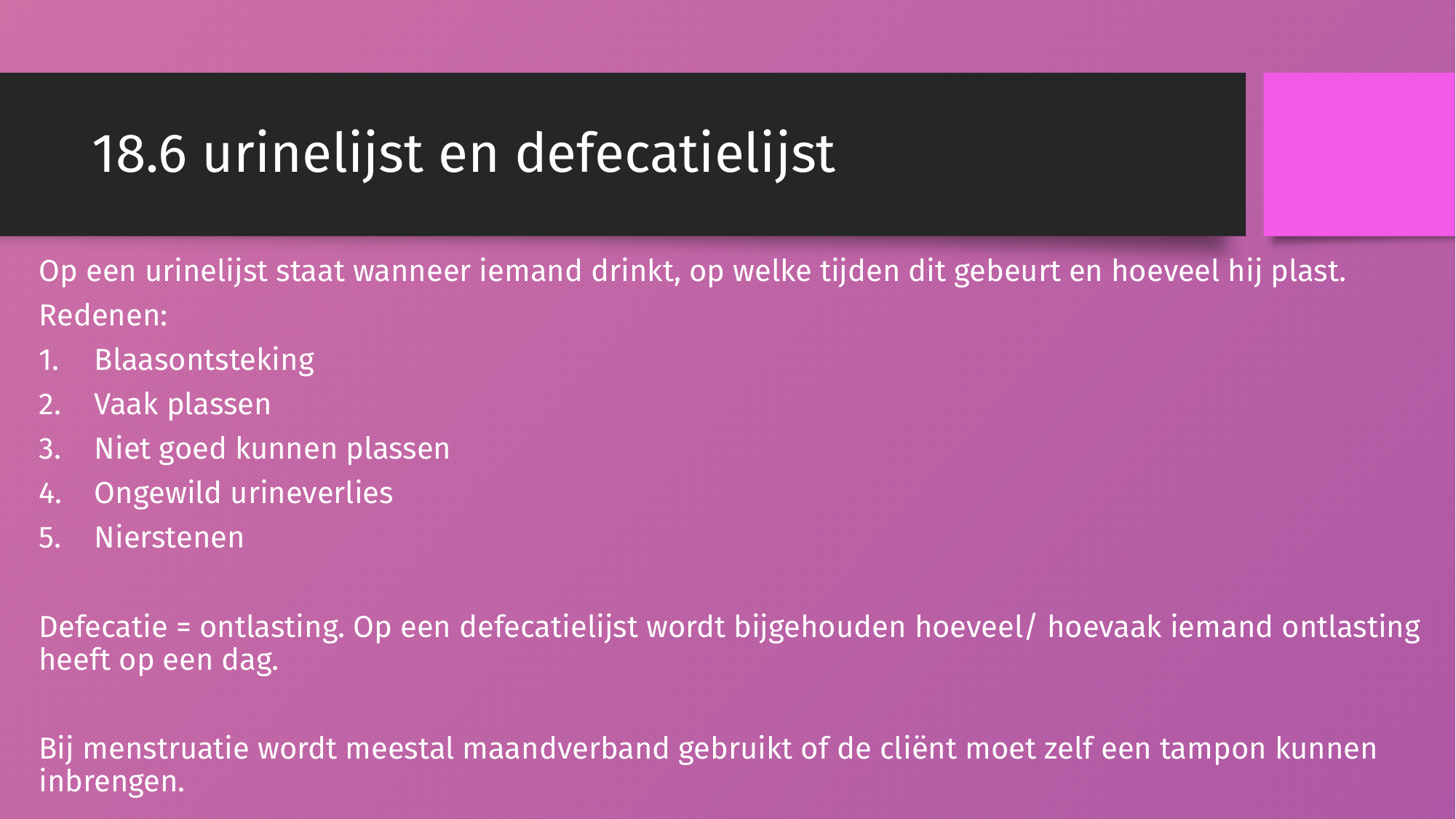

# 18.6 urinelijst en defecatielijst
Op een urinelijst staat wanneer iemand drinkt, op welke tijden dit gebeurt en hoeveel hij plast.
Redenen:
Blaasontsteking
Vaak plassen
Niet goed kunnen plassen
Ongewild urineverlies
Nierstenen

Defecatie = ontlasting. Op een defecatielijst wordt bijgehouden hoeveel/ hoevaak iemand ontlasting heeft op een dag.

Bij menstruatie wordt meestal maandverband gebruikt of de cliënt moet zelf een tampon kunnen inbrengen.